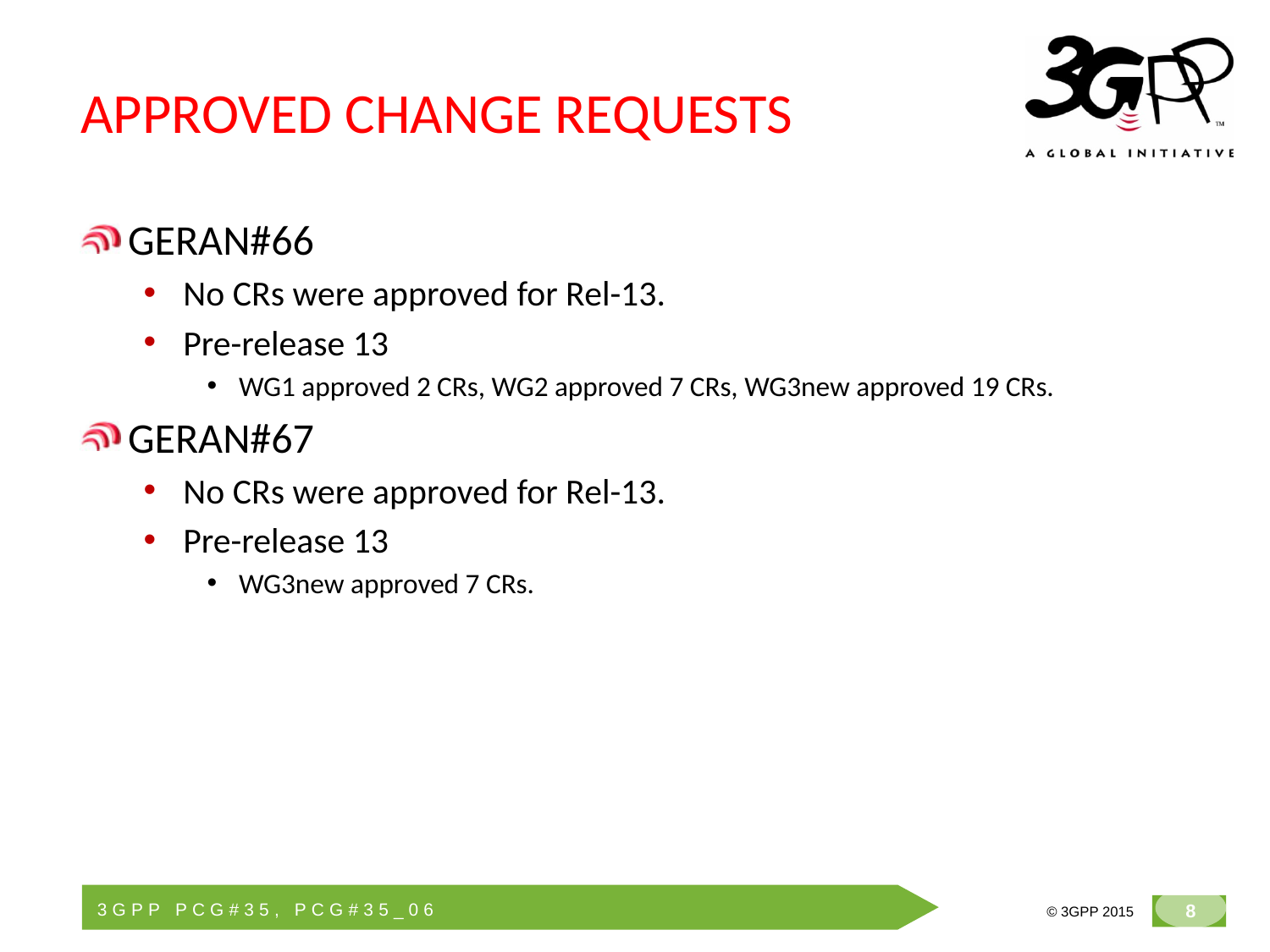

# APPROVED CHANGE REQUESTS
GERAN#66
No CRs were approved for Rel-13.
Pre-release 13
WG1 approved 2 CRs, WG2 approved 7 CRs, WG3new approved 19 CRs.
GERAN#67
No CRs were approved for Rel-13.
Pre-release 13
WG3new approved 7 CRs.